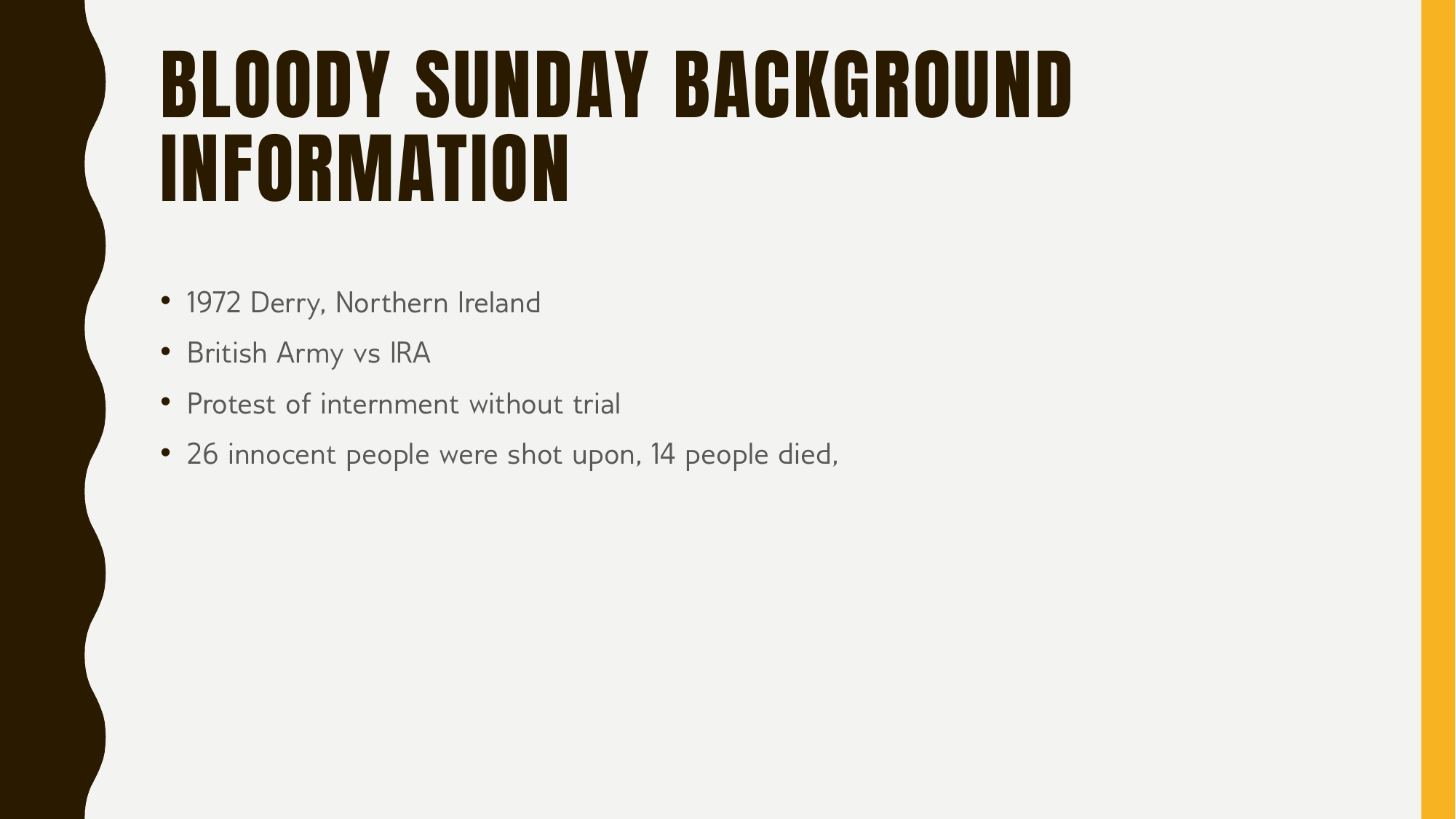

# Bloody Sunday background information
1972 Derry, Northern Ireland
British Army vs IRA
Protest of internment without trial
26 innocent people were shot upon, 14 people died,